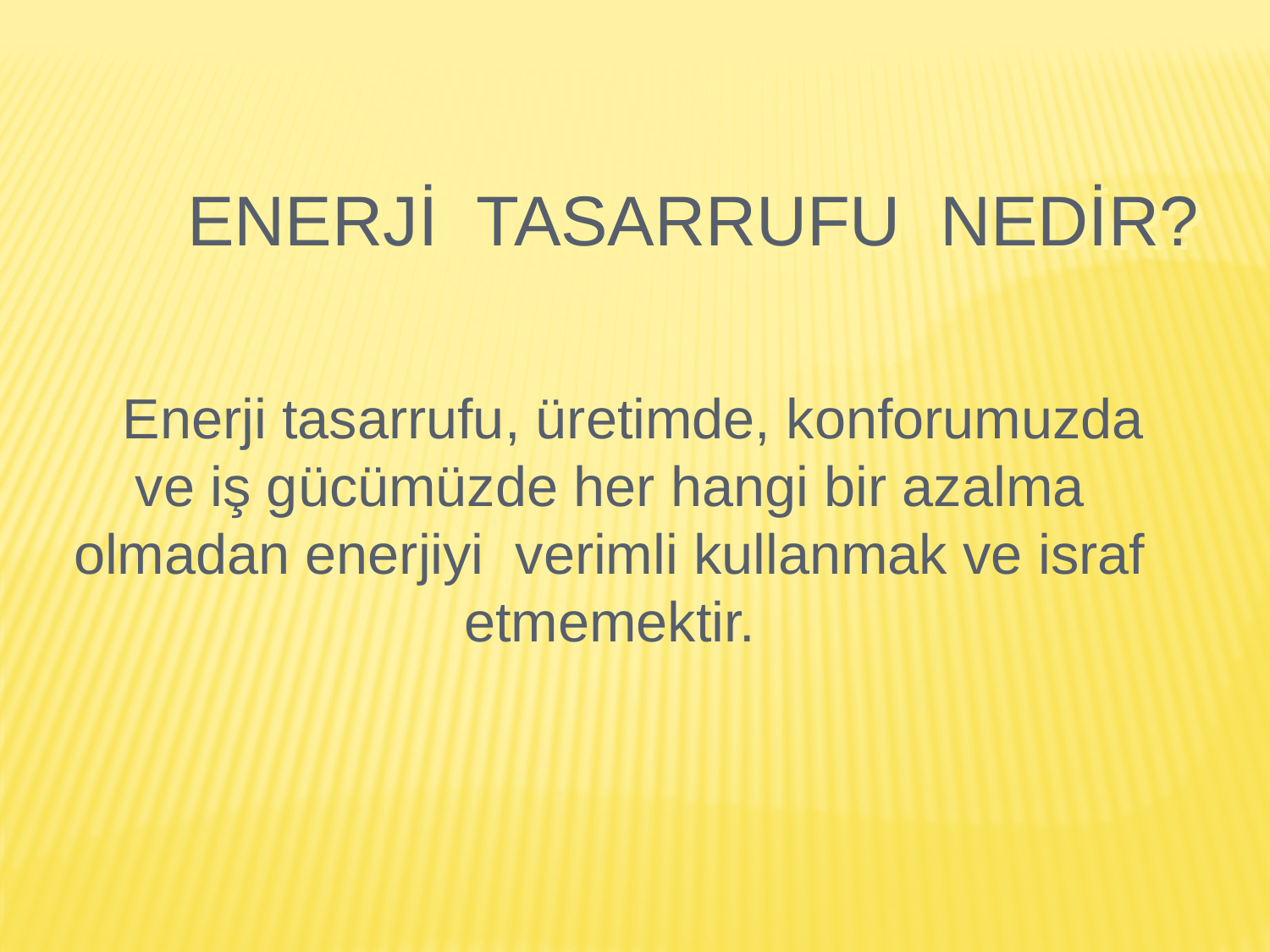

ENERJİ  TASARRUFU  NEDİR?
   Enerji tasarrufu, üretimde, konforumuzda ve iş gücümüzde her hangi bir azalma olmadan enerjiyi  verimli kullanmak ve israf etmemektir.